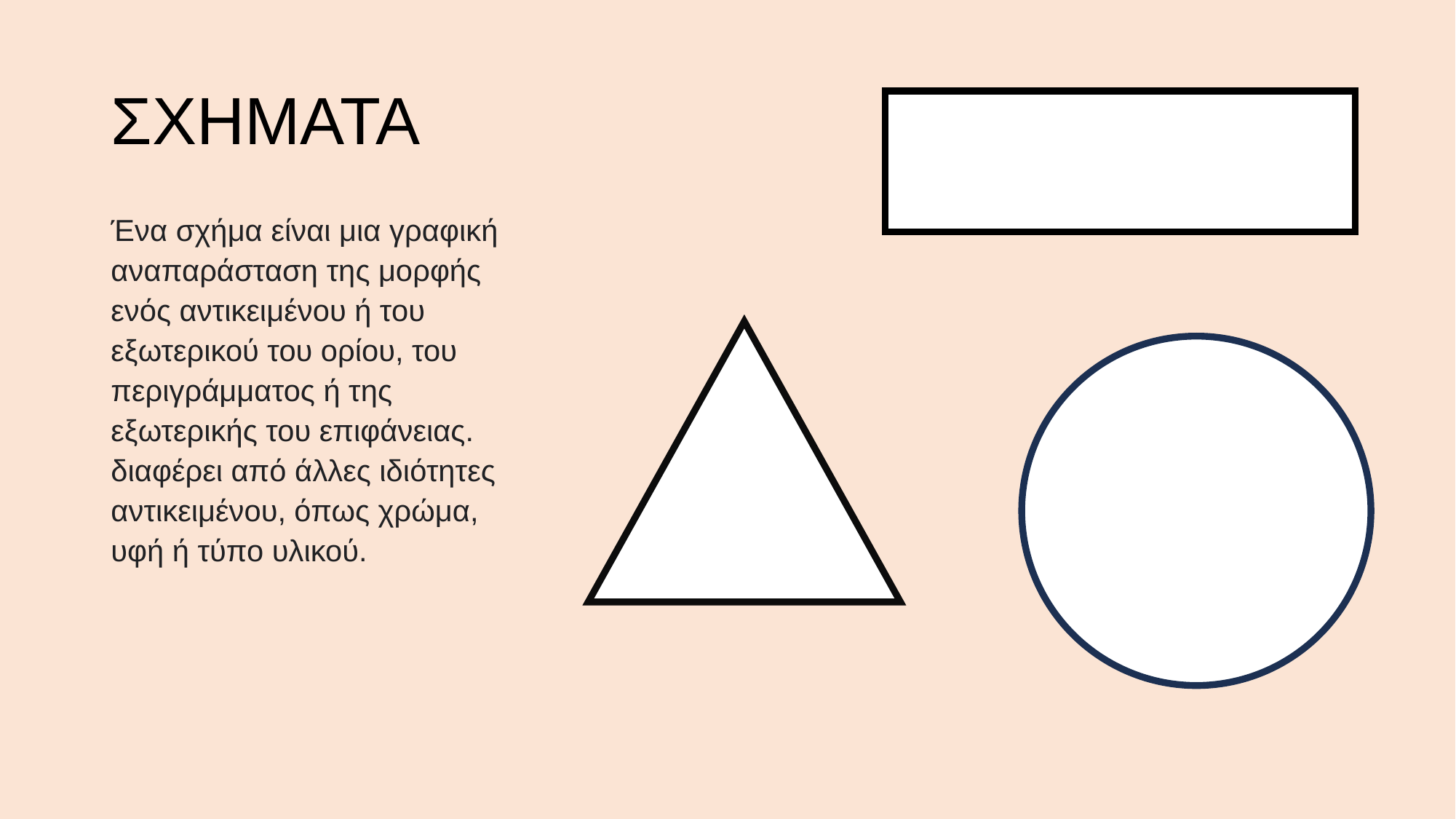

# ΣΧΗΜΑΤΑ

Ένα σχήμα είναι μια γραφική αναπαράσταση της μορφής ενός αντικειμένου ή του εξωτερικού του ορίου, του περιγράμματος ή της εξωτερικής του επιφάνειας. διαφέρει από άλλες ιδιότητες αντικειμένου, όπως χρώμα, υφή ή τύπο υλικού.